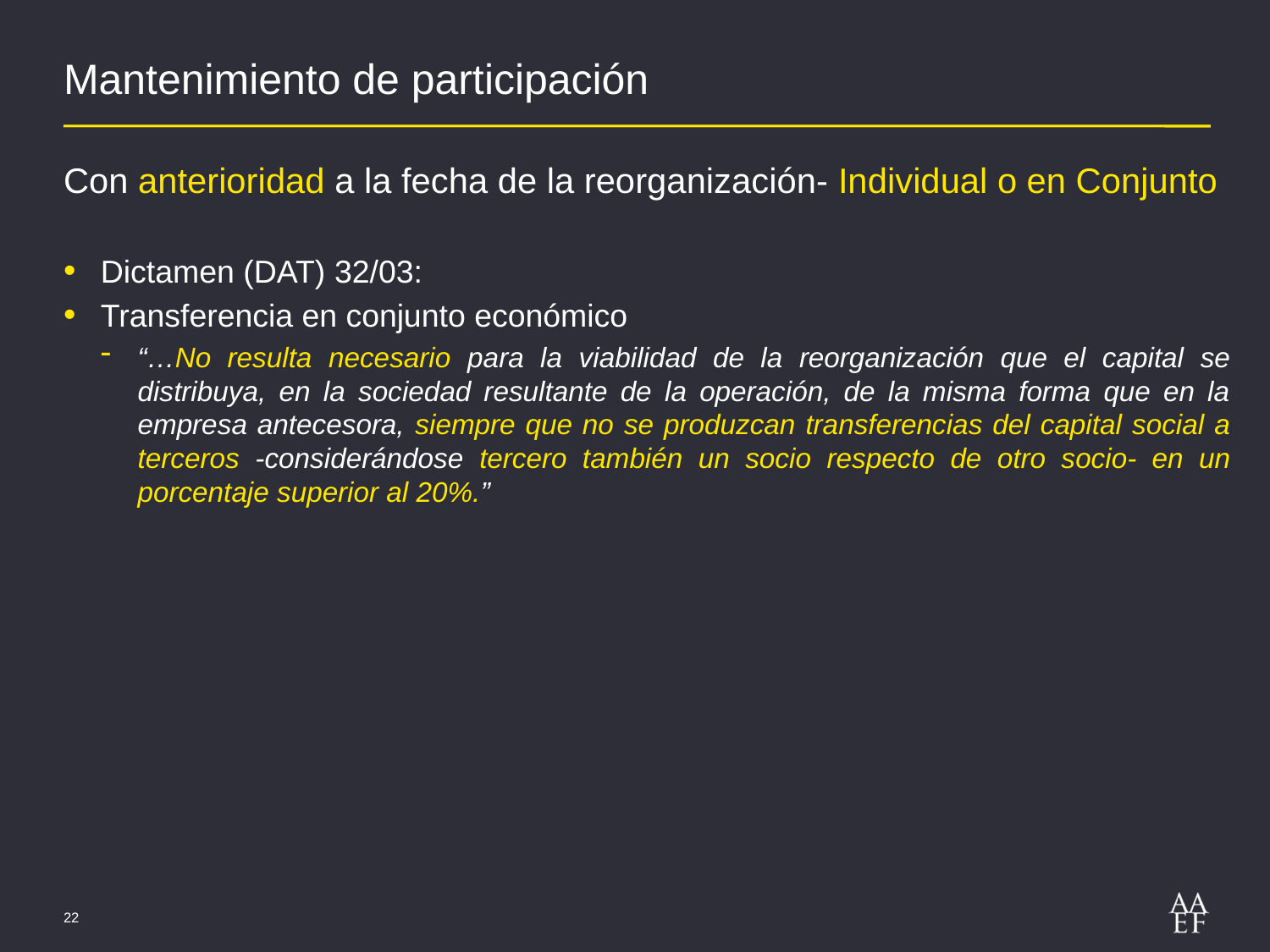

# Mantenimiento de participación
Con anterioridad a la fecha de la reorganización- Individual o en Conjunto

Dictamen (DAT) 32/03:
Transferencia en conjunto económico
“…No resulta necesario para la viabilidad de la reorganización que el capital se distribuya, en la sociedad resultante de la operación, de la misma forma que en la empresa antecesora, siempre que no se produzcan transferencias del capital social a terceros -considerándose tercero también un socio respecto de otro socio- en un porcentaje superior al 20%.”

22